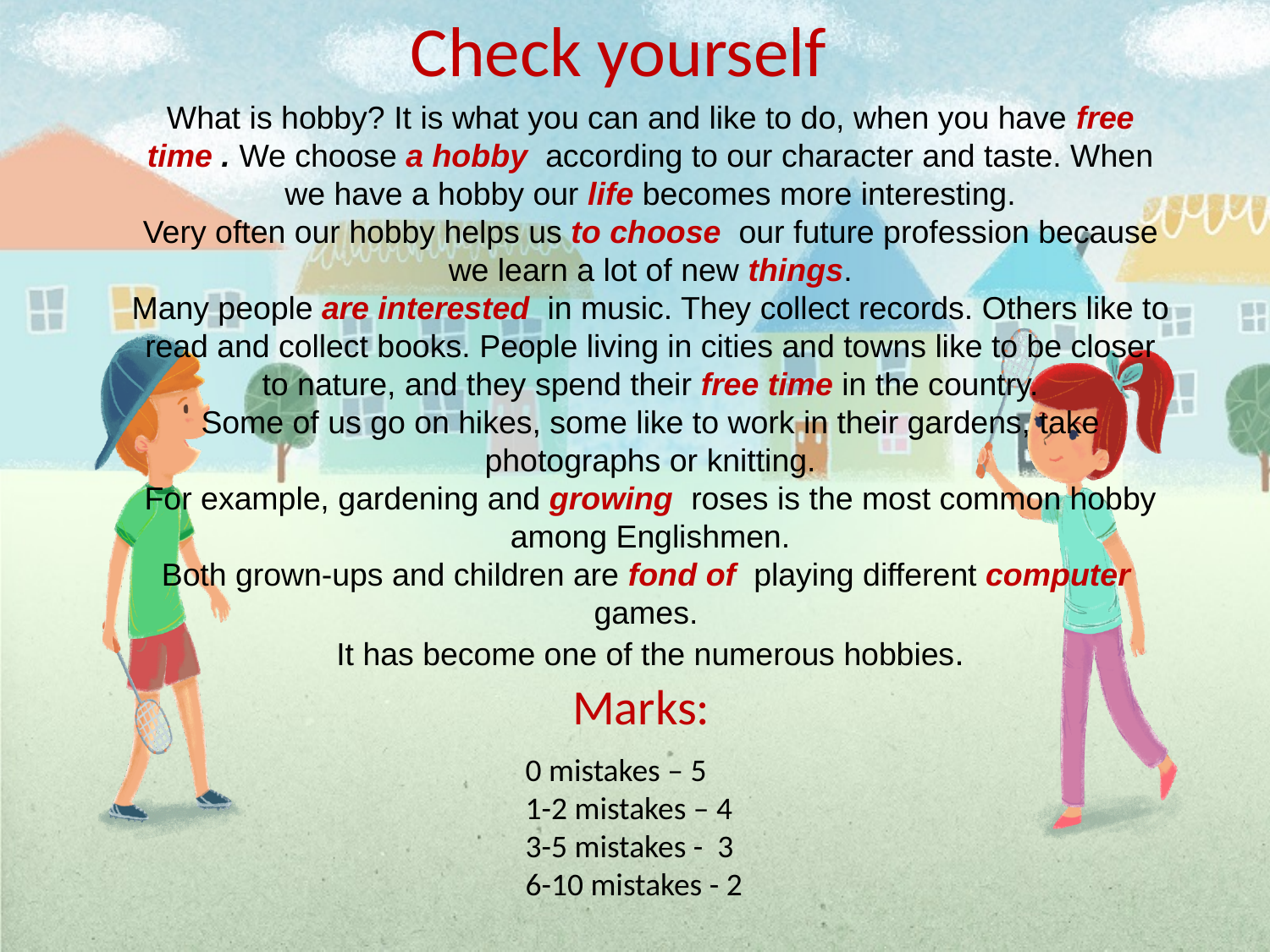

Check yourself

What is hobby? It is what you can and like to do, when you have free time . We choose a hobby  according to our character and taste. When we have a hobby our life becomes more interesting.
Very often our hobby helps us to choose  our future profession because we learn a lot of new things.
Many people are interested  in music. They collect records. Others like to read and collect books. People living in cities and towns like to be closer to nature, and they spend their free time in the country.
Some of us go on hikes, some like to work in their gardens, take photographs or knitting.
For example, gardening and growing  roses is the most common hobby among Englishmen.
Both grown-ups and children are fond of  playing different computer  games.
It has become one of the numerous hobbies.

Marks:
0 mistakes – 5
1-2 mistakes – 4
3-5 mistakes -  3
6-10 mistakes - 2